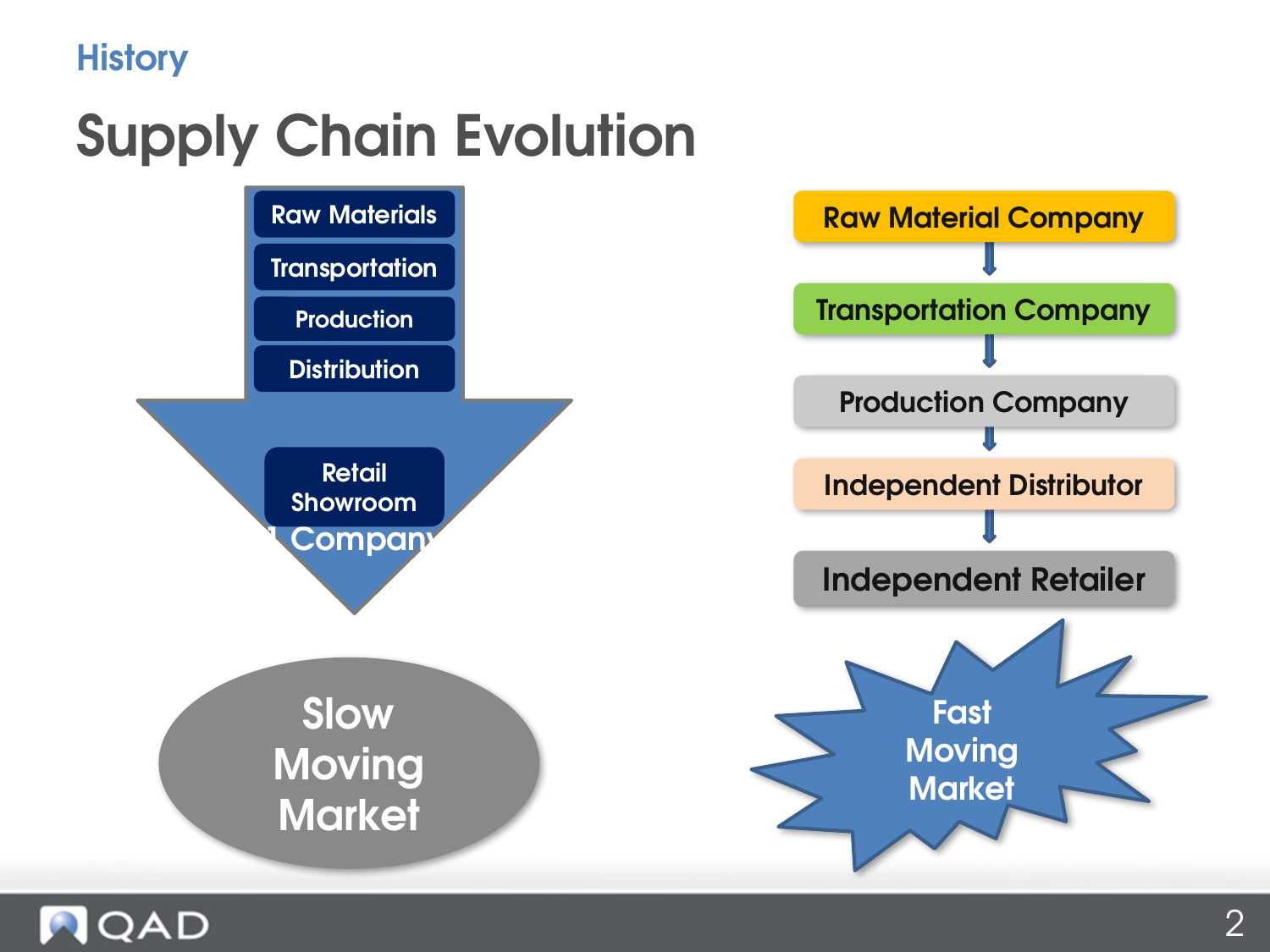

History
# Supply Chain Evolution

1 Company
Raw Materials
Raw Material Company

Transportation
Transportation Company
Production

Distribution
Production Company

Retail Showroom
Independent Distributor

Independent Retailer
Fast Moving Market
Slow Moving Market
2